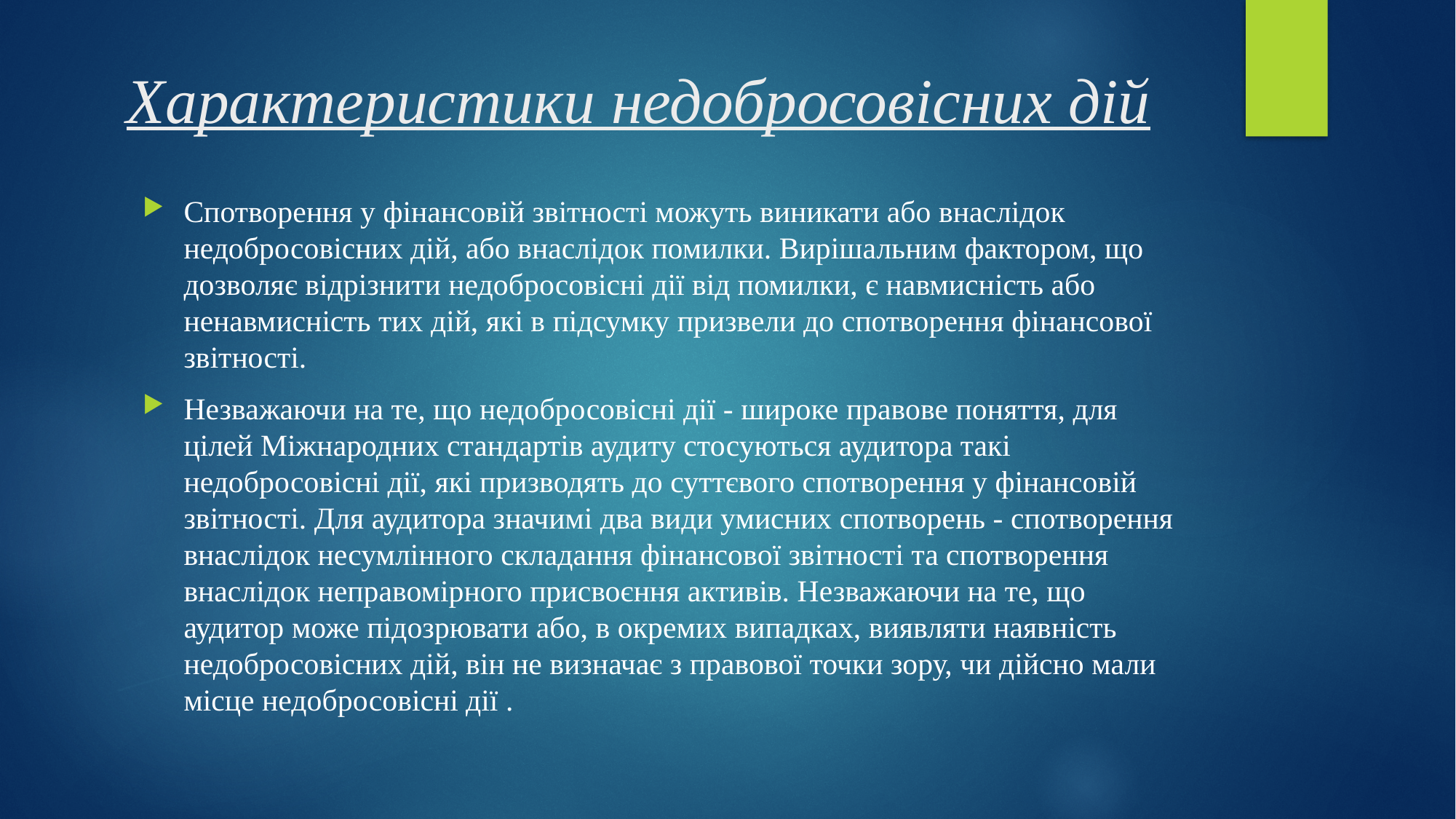

# Характеристики недобросовісних дій
Спотворення у фінансовій звітності можуть виникати або внаслідок недобросовісних дій, або внаслідок помилки. Вирішальним фактором, що дозволяє відрізнити недобросовісні дії від помилки, є навмисність або ненавмисність тих дій, які в підсумку призвели до спотворення фінансової звітності.
Незважаючи на те, що недобросовісні дії - широке правове поняття, для цілей Міжнародних стандартів аудиту стосуються аудитора такі недобросовісні дії, які призводять до суттєвого спотворення у фінансовій звітності. Для аудитора значимі два види умисних спотворень - спотворення внаслідок несумлінного складання фінансової звітності та спотворення внаслідок неправомірного присвоєння активів. Незважаючи на те, що аудитор може підозрювати або, в окремих випадках, виявляти наявність недобросовісних дій, він не визначає з правової точки зору, чи дійсно мали місце недобросовісні дії .